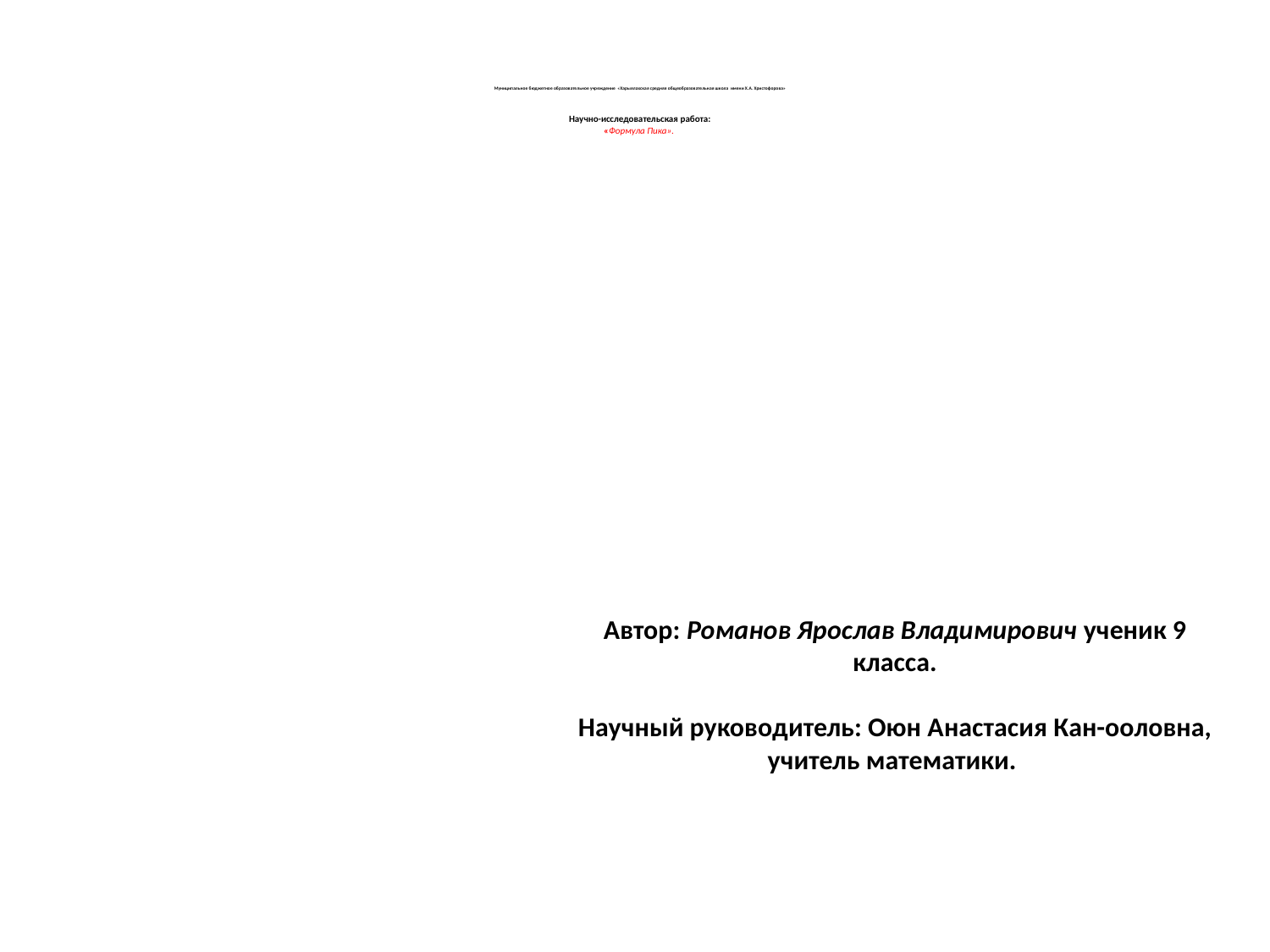

# Муниципальное бюджетное образовательное учреждение  «Харыялахская средняя общеобразовательная школа  имени Х.А. Христофорова» Научно-исследовательская работа: «Формула Пика».
Автор: Романов Ярослав Владимирович ученик 9 класса.

Научный руководитель: Оюн Анастасия Кан-ооловна, учитель математики.